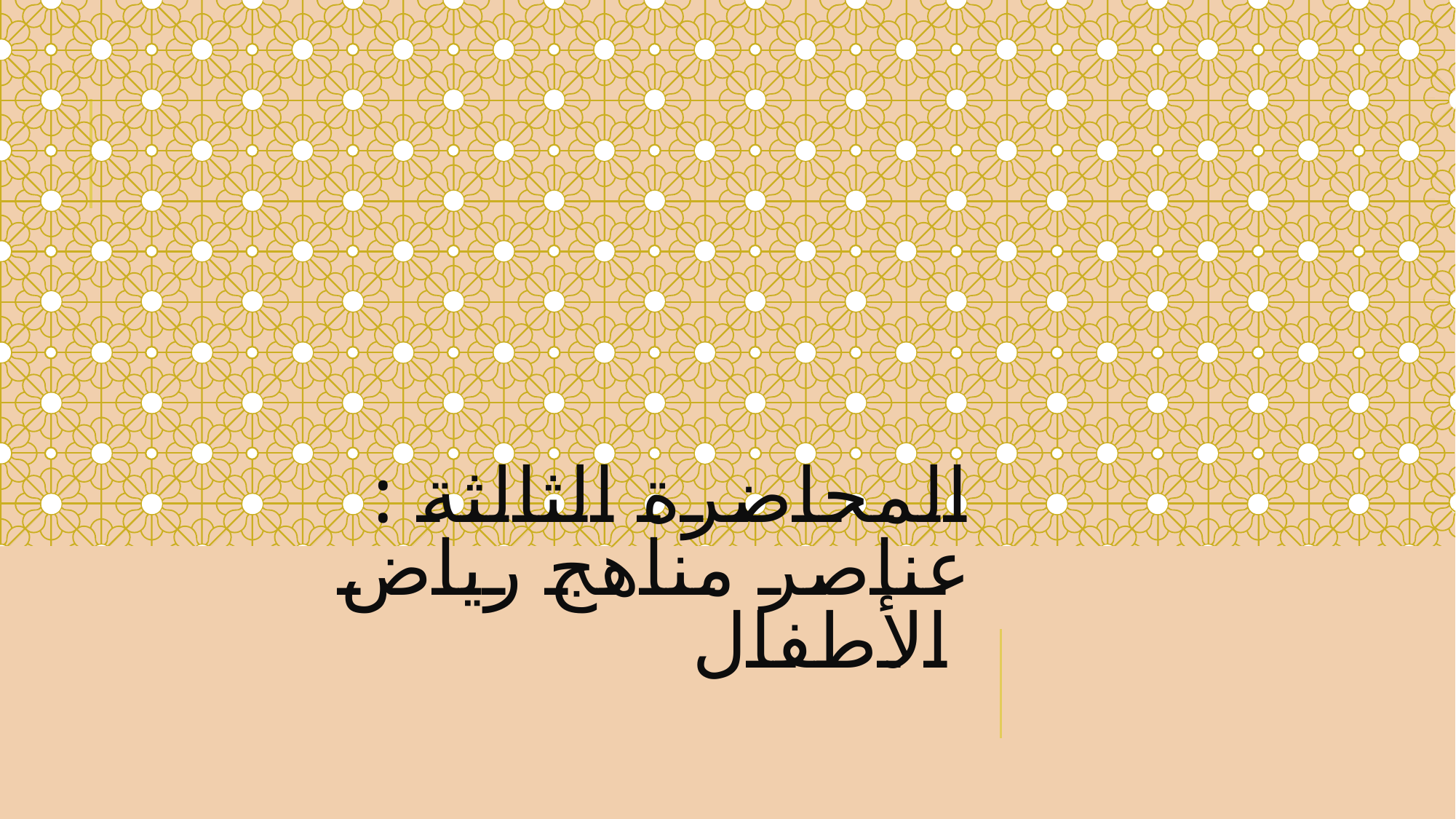

# المحاضرة الثالثة : عناصر مناهج رياض الأطفال